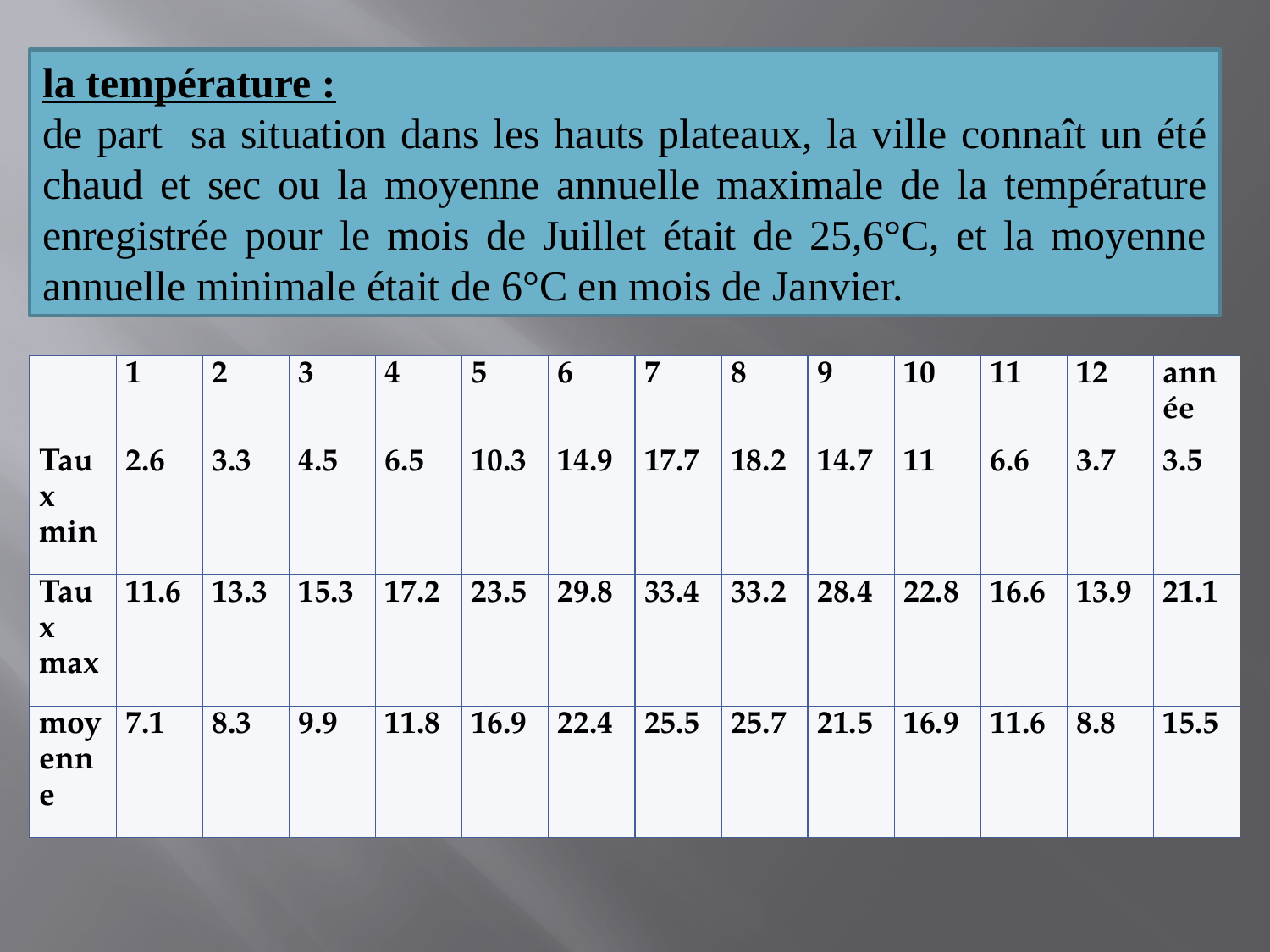

la température :
de part  sa situation dans les hauts plateaux, la ville connaît un été chaud et sec ou la moyenne annuelle maximale de la température enregistrée pour le mois de Juillet était de 25,6°C, et la moyenne annuelle minimale était de 6°C en mois de Janvier.
|  | 1 | 2 | 3 | 4 | 5 | 6 | 7 | 8 | 9 | 10 | 11 | 12 | année |
| --- | --- | --- | --- | --- | --- | --- | --- | --- | --- | --- | --- | --- | --- |
| Taux min | 2.6 | 3.3 | 4.5 | 6.5 | 10.3 | 14.9 | 17.7 | 18.2 | 14.7 | 11 | 6.6 | 3.7 | 3.5 |
| Taux max | 11.6 | 13.3 | 15.3 | 17.2 | 23.5 | 29.8 | 33.4 | 33.2 | 28.4 | 22.8 | 16.6 | 13.9 | 21.1 |
| moyenne | 7.1 | 8.3 | 9.9 | 11.8 | 16.9 | 22.4 | 25.5 | 25.7 | 21.5 | 16.9 | 11.6 | 8.8 | 15.5 |